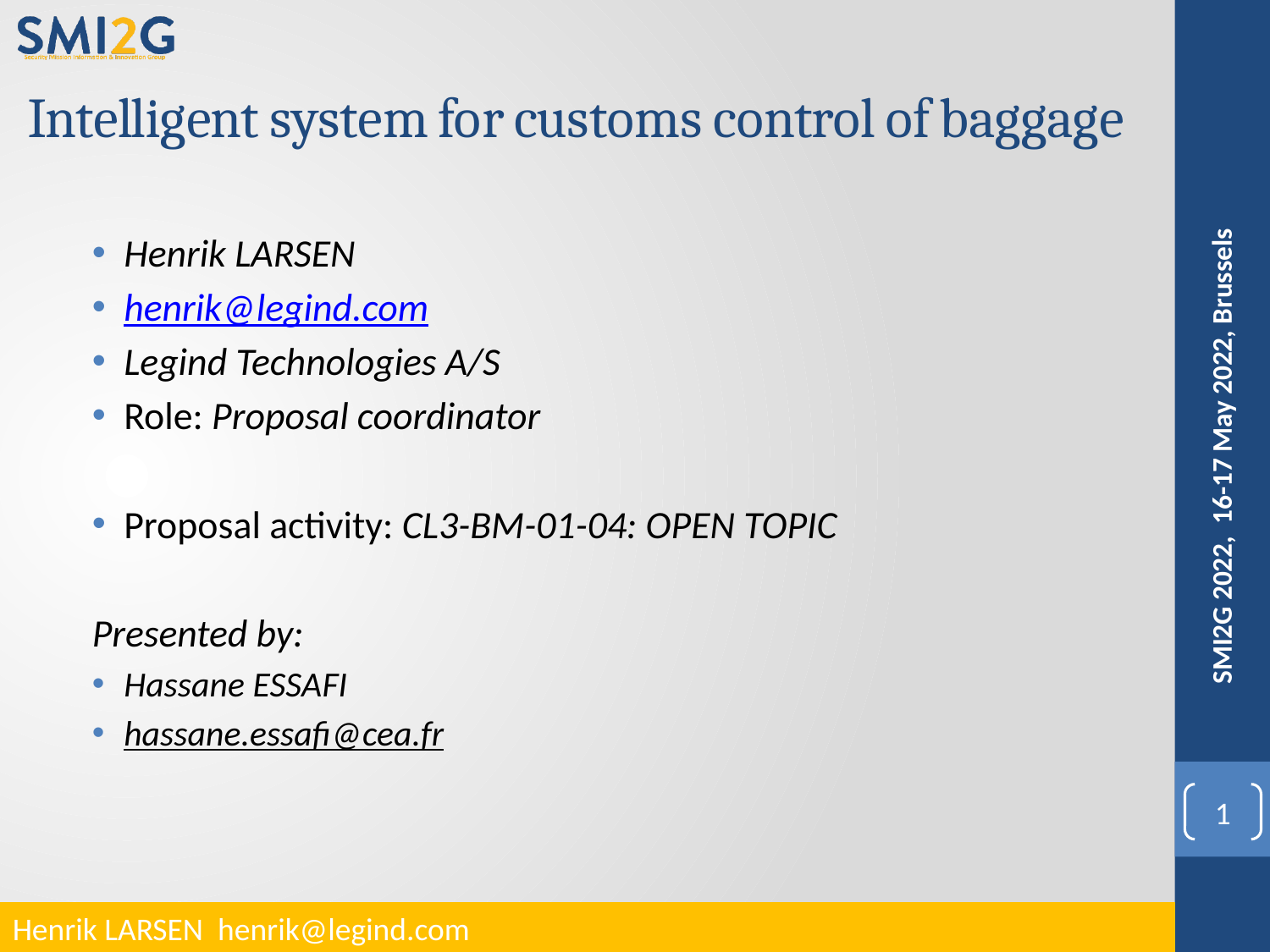

# Intelligent system for customs control of baggage
Henrik LARSEN
henrik@legind.com
Legind Technologies A/S
Role: Proposal coordinator

Proposal activity: CL3-BM-01-04: OPEN TOPIC

Presented by:
Hassane ESSAFI
hassane.essafi@cea.fr
SMI2G 2022,  16-17 May 2022, Brussels
1
Henrik LARSEN  henrik@legind.com